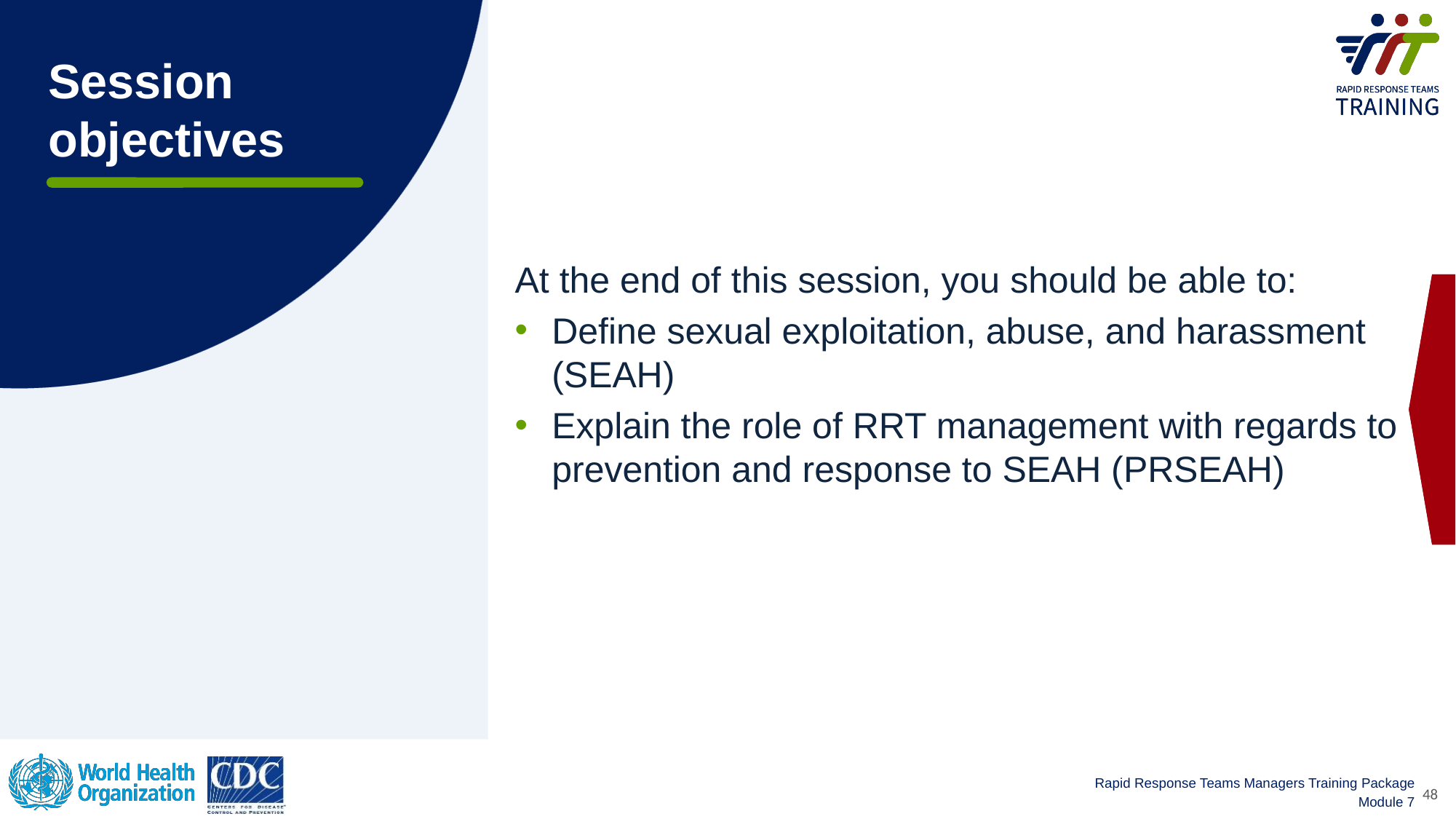

Session objectives
At the end of this session, you should be able to:
Define sexual exploitation, abuse, and harassment (SEAH)
Explain the role of RRT management with regards to prevention and response to SEAH (PRSEAH)

48